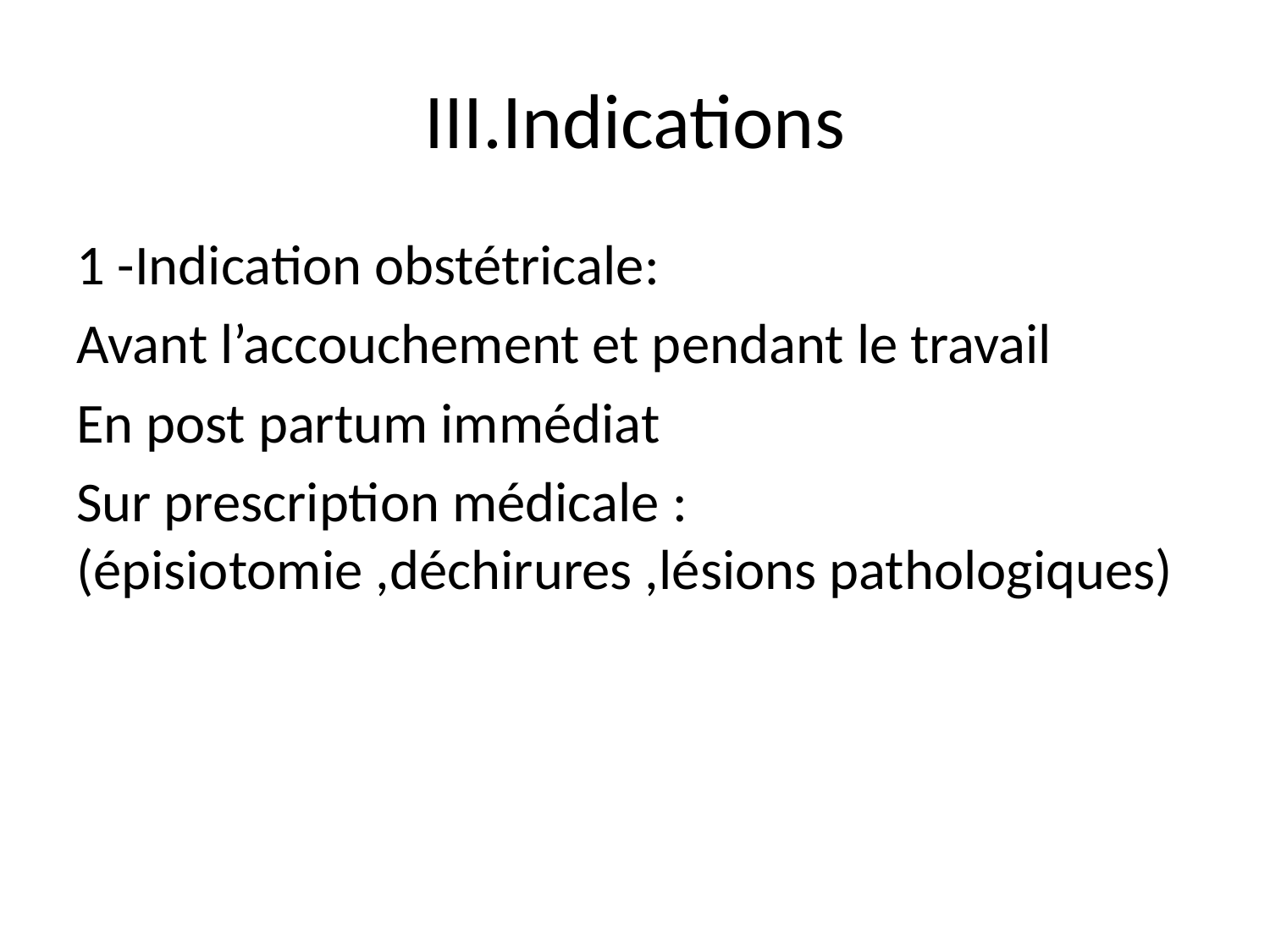

# III.Indications
1 -Indication obstétricale:
Avant l’accouchement et pendant le travail
En post partum immédiat
Sur prescription médicale :(épisiotomie ,déchirures ,lésions pathologiques)